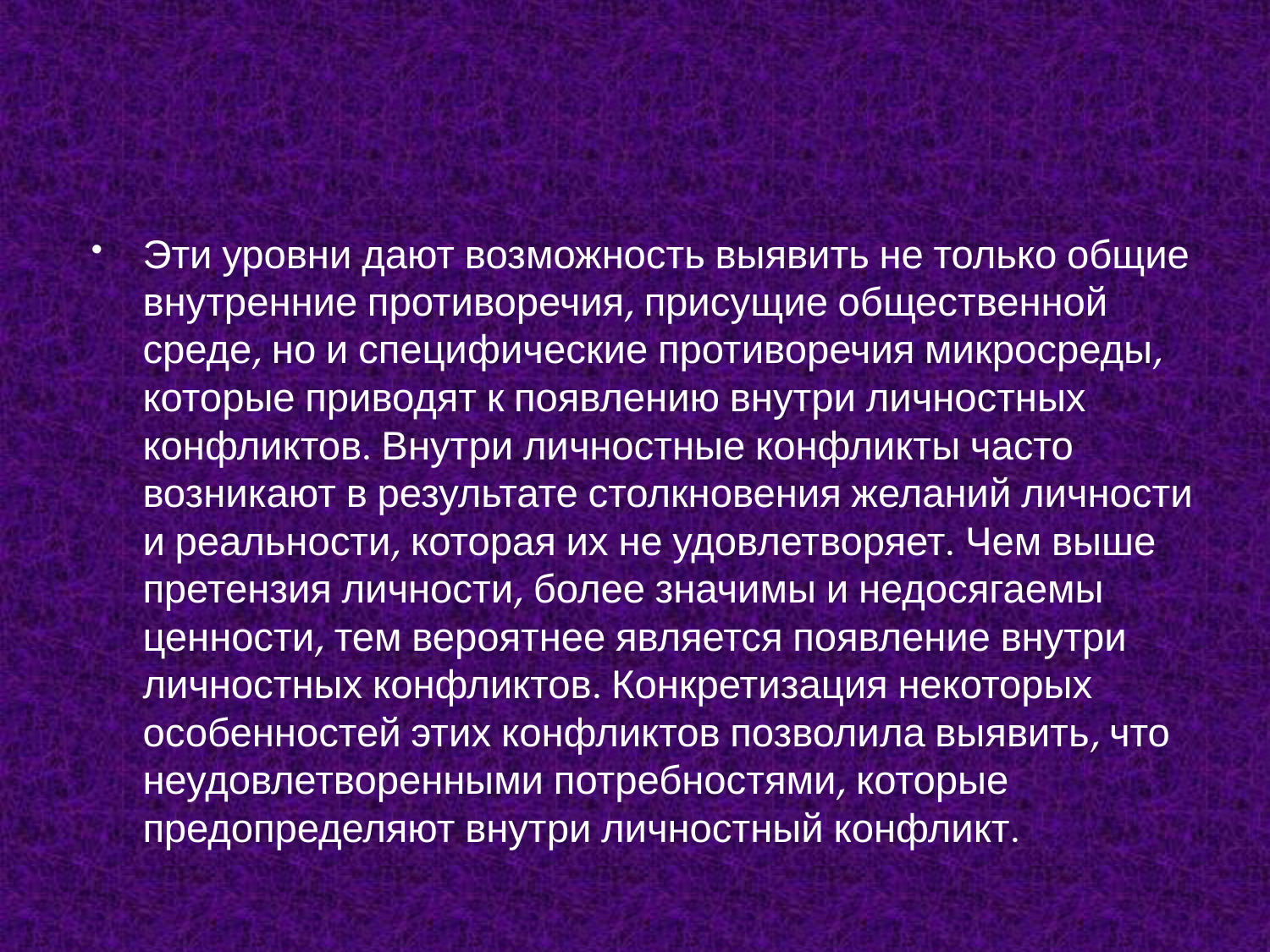

Эти уровни дают возможность выявить не только общие внутренние противоречия, присущие общественной среде, но и специфические противоречия микросреды, которые приводят к появлению внутри личностных конфликтов. Внутри личностные конфликты часто возникают в результате столкновения желаний личности и реальности, которая их не удовлетворяет. Чем выше претензия личности, более значимы и недосягаемы ценности, тем вероятнее является появление внутри личностных конфликтов. Конкретизация некоторых особенностей этих конфликтов позволила выявить, что неудовлетворенными потребностями, которые предопределяют внутри личностный конфликт.